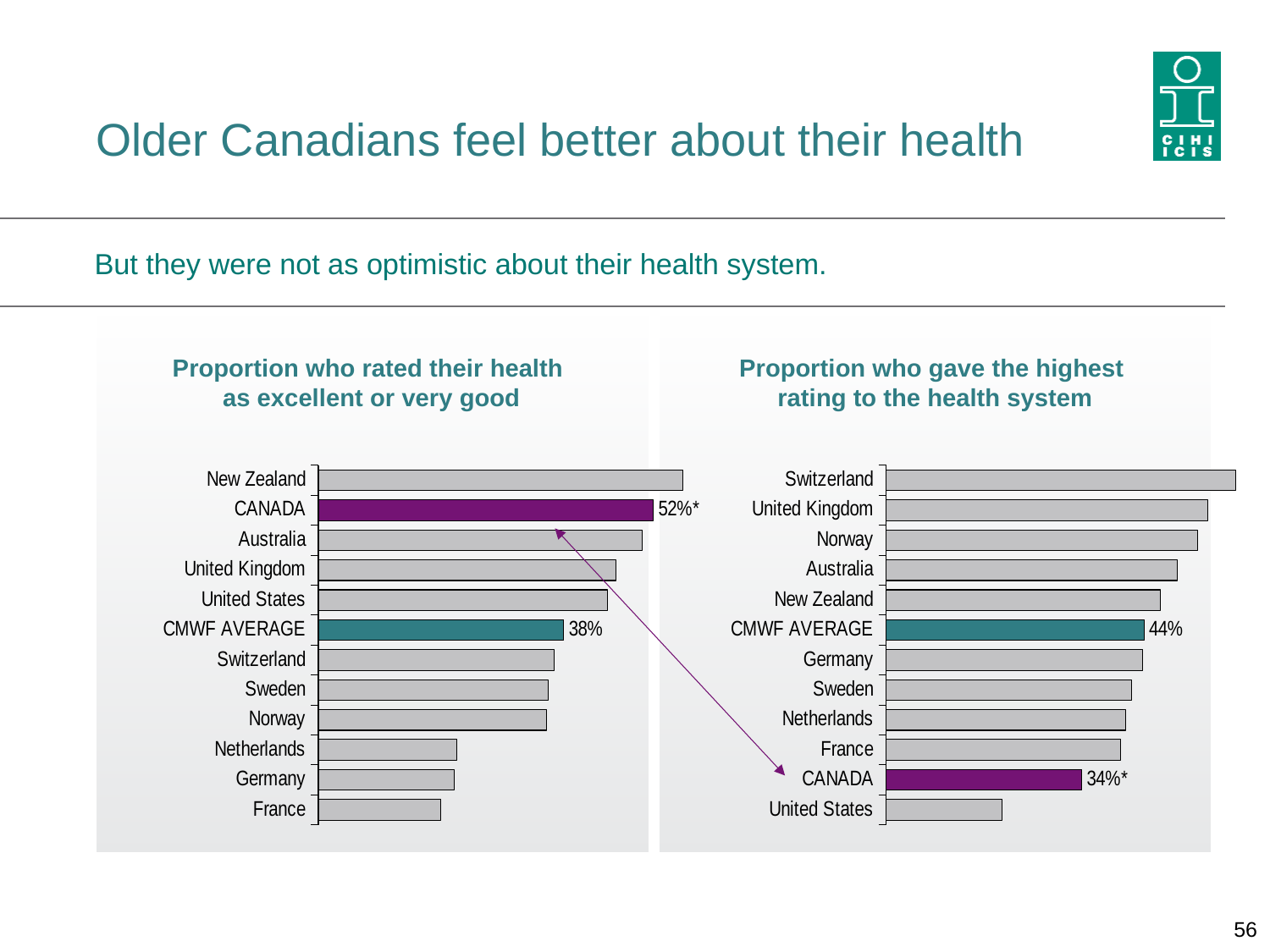

# Older Canadians feel better about their health
But they were not as optimistic about their health system.

Proportion who rated their health
as excellent or very good
Proportion who gave the highest
rating to the health system

### Chart

| Category |  |
|---|---|
| France | 0.18822 |
| Germany | 0.20946 |
| Netherlands | 0.21386 |
| Norway | 0.35158 |
| Sweden | 0.35483 |
| Switzerland | 0.3638 |
| CMWF AVERAGE | 0.37859 |
| United States | 0.4463 |
| United Kingdom | 0.45861 |
| Australia | 0.49929 |
| CANADA | 0.51657 |
| New Zealand | 0.56201 |

### Chart

| Category |  |
|---|---|
| United States | 0.19976 |
| CANADA | 0.3371 |
| France | 0.40339 |
| Netherlands | 0.41323 |
| Sweden | 0.42353 |
| Germany | 0.4412 |
| CMWF AVERAGE | 0.44416 |
| New Zealand | 0.47296 |
| Australia | 0.50097 |
| Norway | 0.53683 |
| United Kingdom | 0.55391 |
| Switzerland | 0.60284 |
56